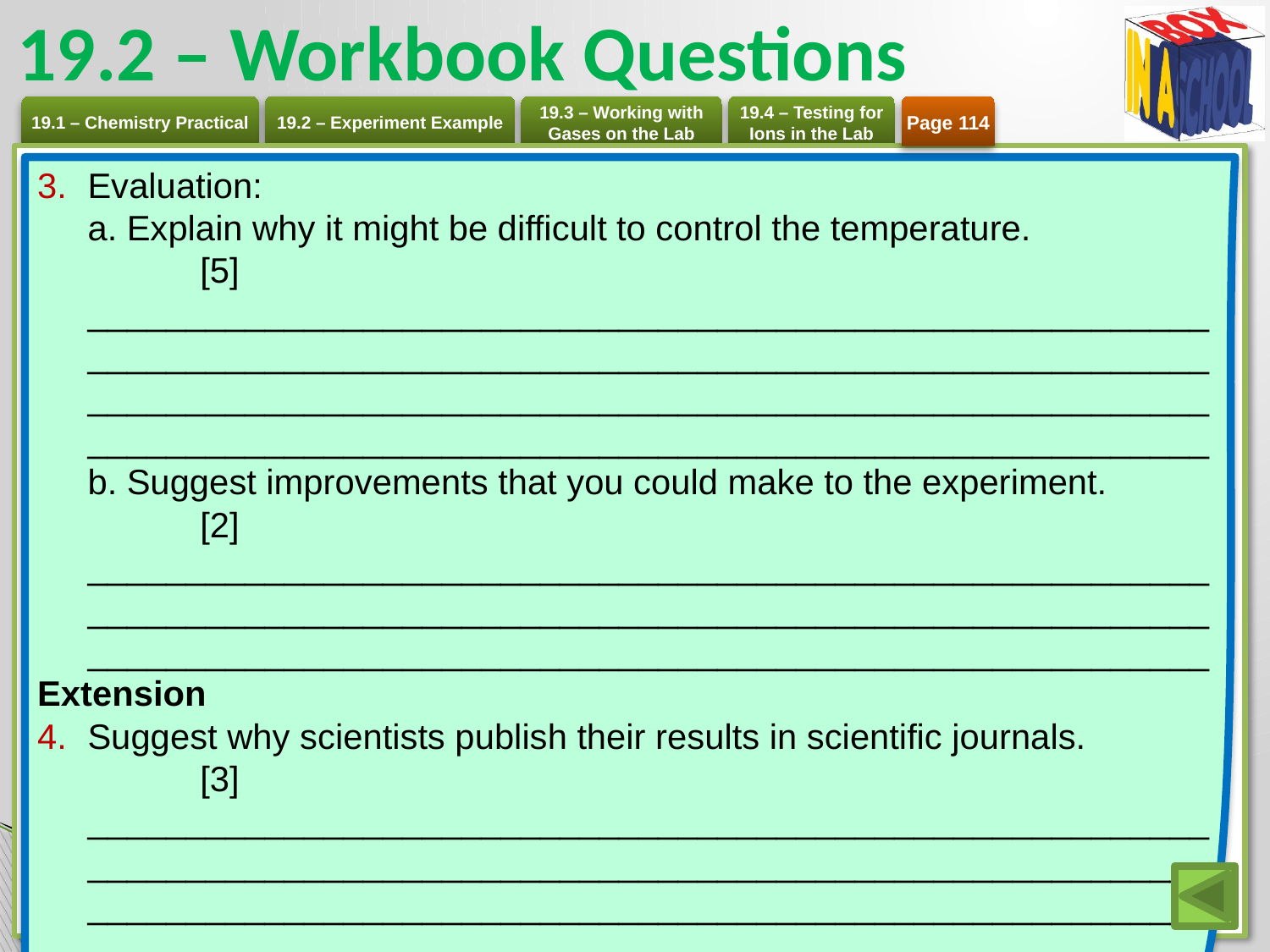

# 19.2 – Workbook Questions
Page 114
Evaluation:
a. Explain why it might be difficult to control the temperature.	[5]
____________________________________________________________________________________________________________________________________________________________________________________________________________________________________
b. Suggest improvements that you could make to the experiment.	[2]
___________________________________________________________________________________________________________________________________________________________________________
Extension
Suggest why scientists publish their results in scientific journals.	[3]
___________________________________________________________________________________________________________________________________________________________________________________________________________________________________________________________________________________________________________________________________________________